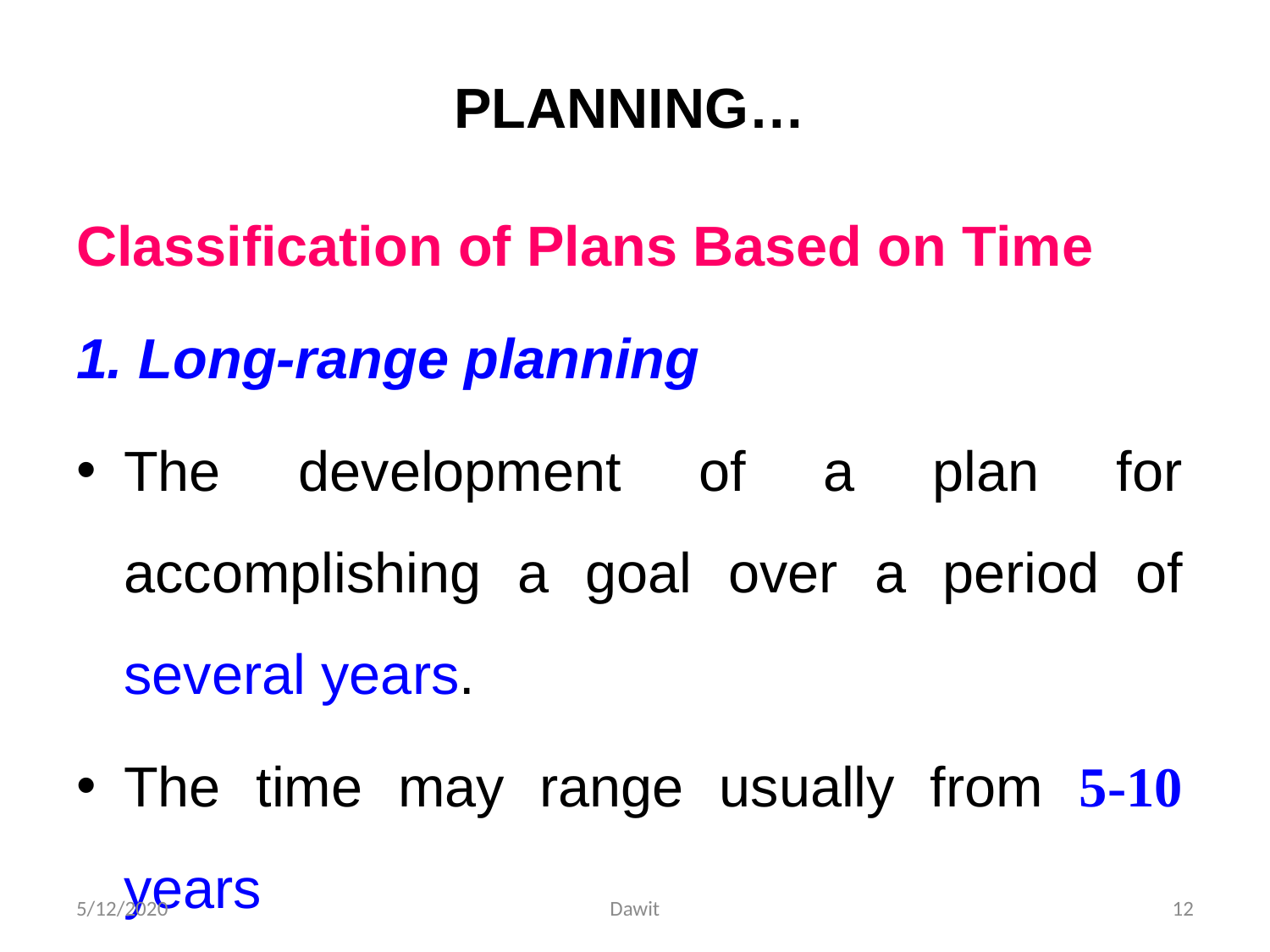

# PLANNING…
Classification of Plans Based on Time
1. Long-range planning
The development of a plan for accomplishing a goal over a period of several years.
The time may range usually from 5-10 years

5/12/2020
Dawit
12